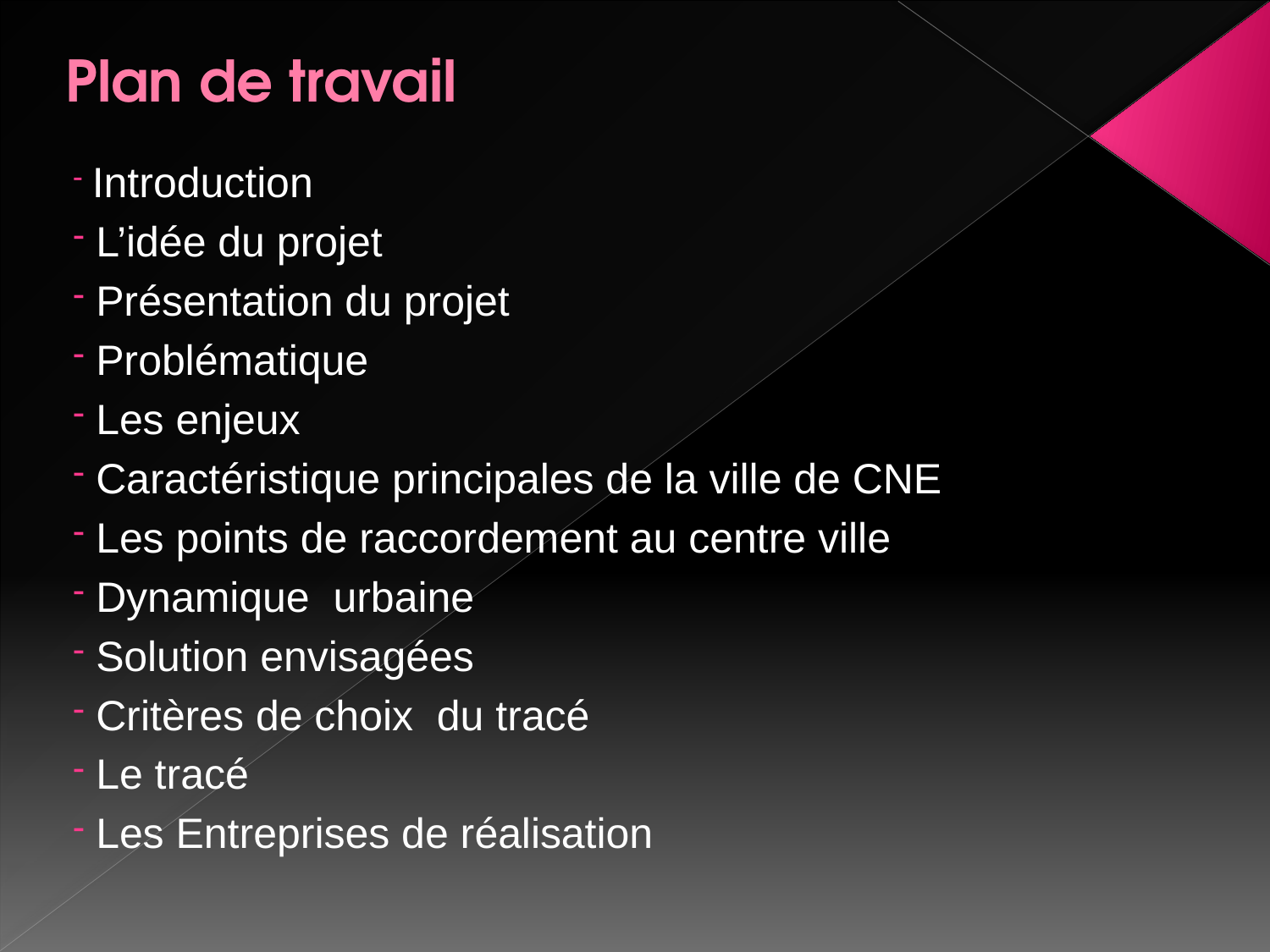

# Plan de travail
 Introduction
 L’idée du projet
 Présentation du projet
 Problématique
 Les enjeux
 Caractéristique principales de la ville de CNE
 Les points de raccordement au centre ville
 Dynamique  urbaine
 Solution envisagées
 Critères de choix  du tracé
 Le tracé
 Les Entreprises de réalisation